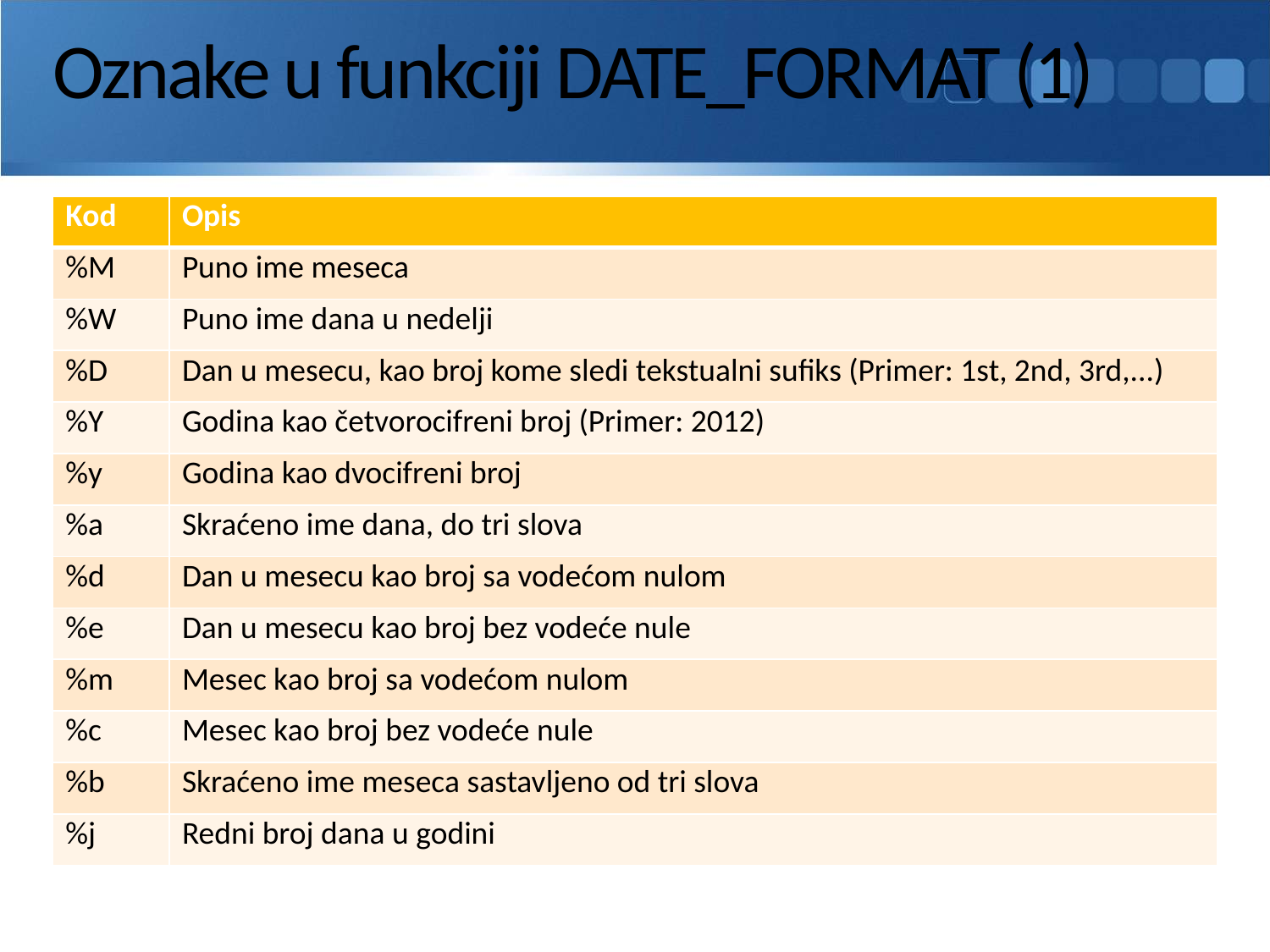

# Oznake u funkciji DATE_FORMAT (1)
| Kod | Opis |
| --- | --- |
| %M | Puno ime meseca |
| %W | Puno ime dana u nedelji |
| %D | Dan u mesecu, kao broj kome sledi tekstualni sufiks (Primer: 1st, 2nd, 3rd,...) |
| %Y | Godina kao četvorocifreni broj (Primer: 2012) |
| %y | Godina kao dvocifreni broj |
| %a | Skraćeno ime dana, do tri slova |
| %d | Dan u mesecu kao broj sa vodećom nulom |
| %e | Dan u mesecu kao broj bez vodeće nule |
| %m | Mesec kao broj sa vodećom nulom |
| %c | Mesec kao broj bez vodeće nule |
| %b | Skraćeno ime meseca sastavljeno od tri slova |
| %j | Redni broj dana u godini |